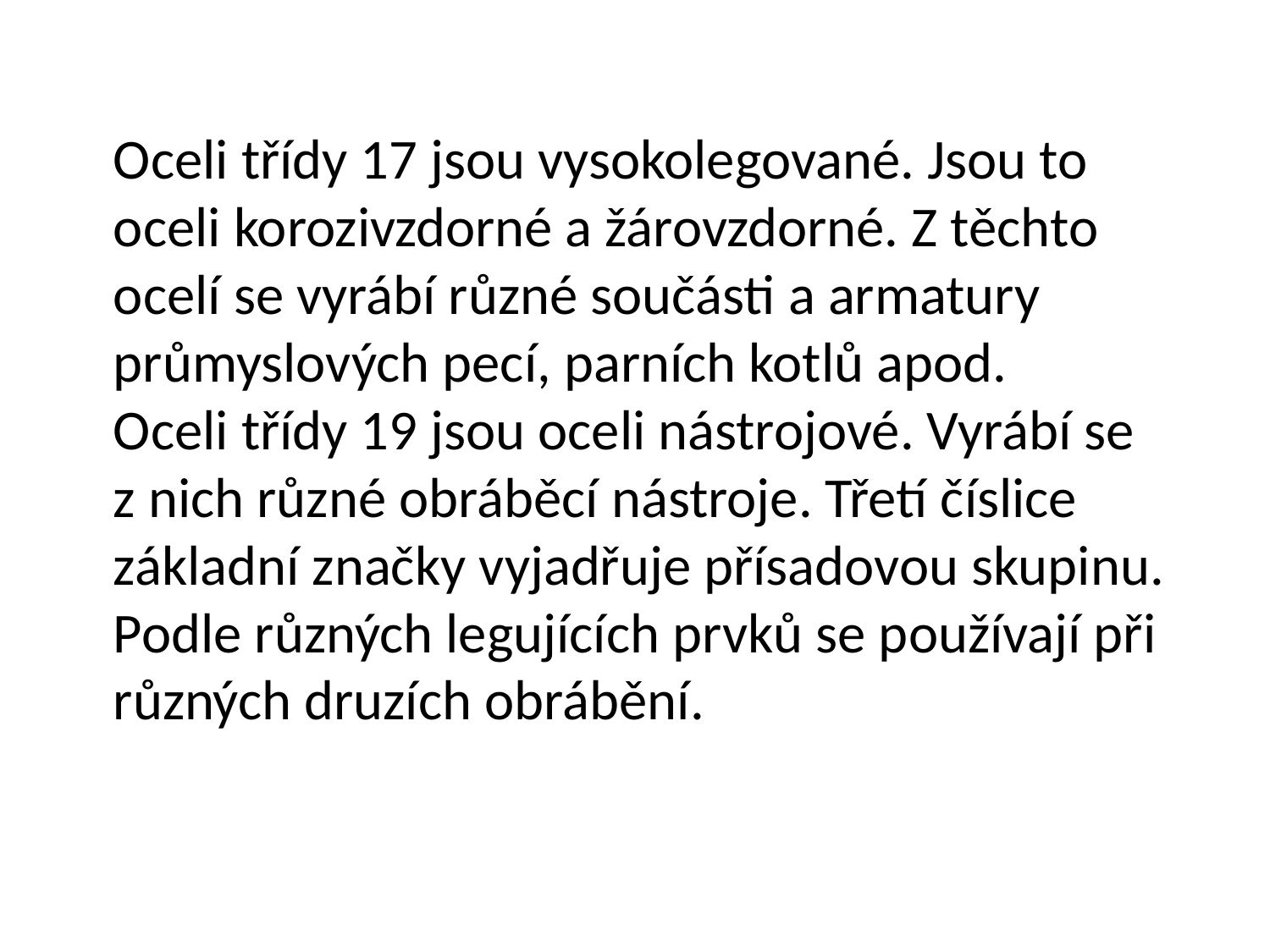

Oceli třídy 17 jsou vysokolegované. Jsou to
oceli korozivzdorné a žárovzdorné. Z těchto
ocelí se vyrábí různé součásti a armatury
průmyslových pecí, parních kotlů apod.
Oceli třídy 19 jsou oceli nástrojové. Vyrábí se
z nich různé obráběcí nástroje. Třetí číslice
základní značky vyjadřuje přísadovou skupinu.
Podle různých legujících prvků se používají při
různých druzích obrábění.